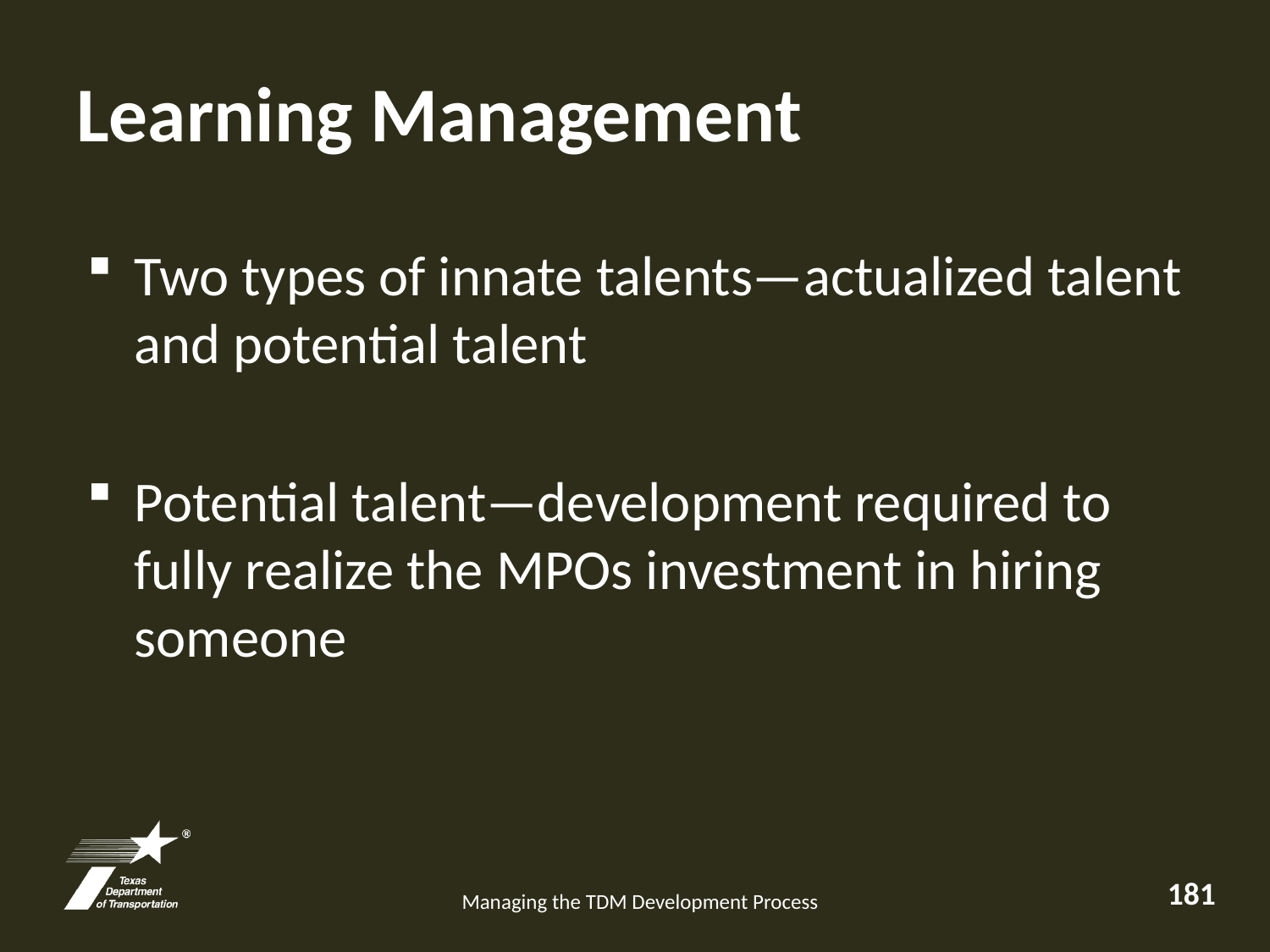

# Learning Management
Two types of innate talents—actualized talent and potential talent

Potential talent—development required to fully realize the MPOs investment in hiring someone